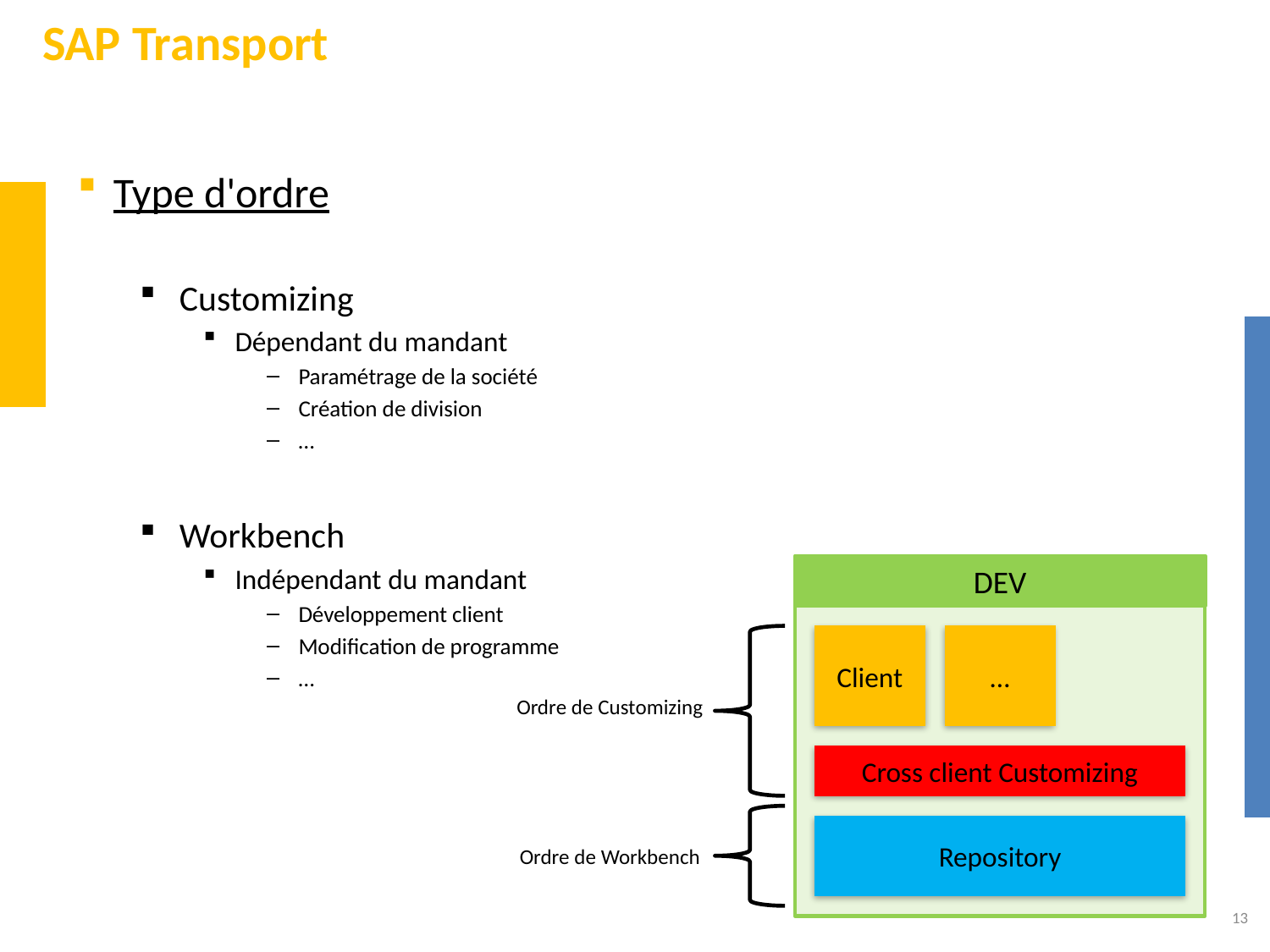

# SAP Transport
Type d'ordre

Customizing
Dépendant du mandant
Paramétrage de la société
Création de division
…

Workbench
Indépendant du mandant
Développement client
Modification de programme
…
DEV

Ordre de Customizing

Client
…
Cross client Customizing
Ordre de Workbench

Repository
13